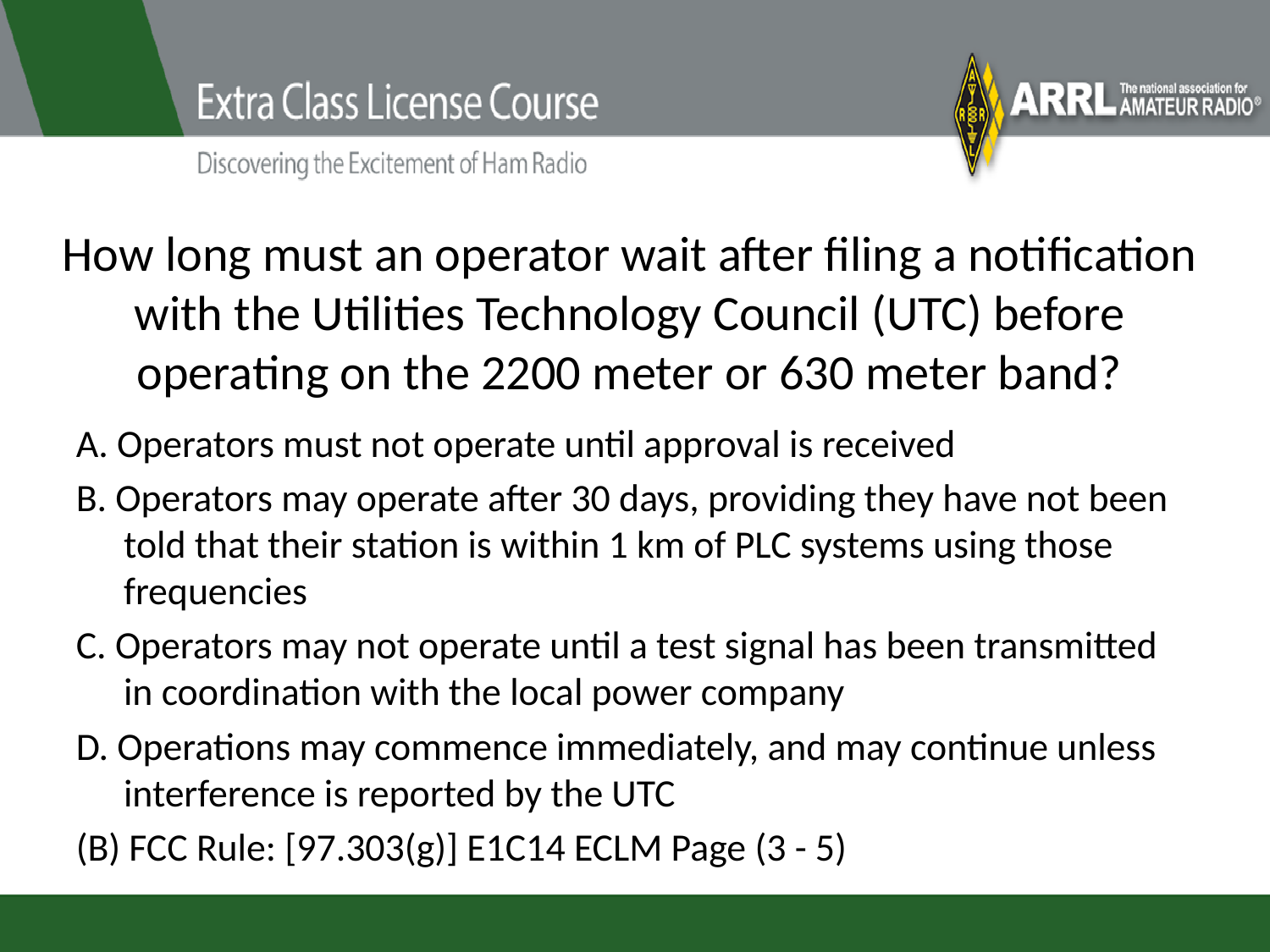

# How long must an operator wait after filing a notification with the Utilities Technology Council (UTC) before operating on the 2200 meter or 630 meter band?
A. Operators must not operate until approval is received
B. Operators may operate after 30 days, providing they have not been told that their station is within 1 km of PLC systems using those frequencies
C. Operators may not operate until a test signal has been transmitted in coordination with the local power company
D. Operations may commence immediately, and may continue unless interference is reported by the UTC
(B) FCC Rule: [97.303(g)] E1C14 ECLM Page (3 - 5)